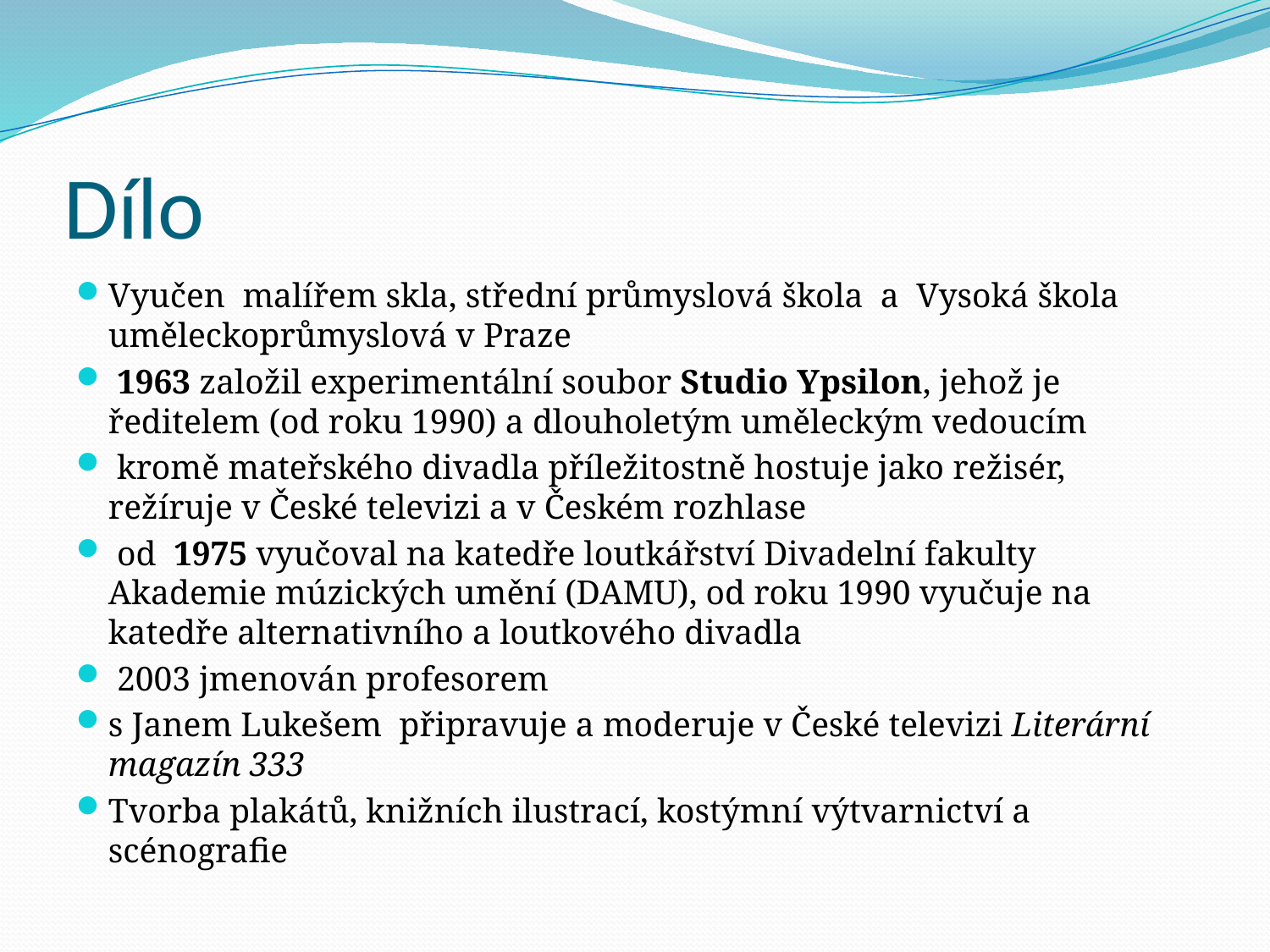

# Dílo
Vyučen  malířem skla, střední průmyslová škola  a  Vysoká škola uměleckoprůmyslová v Praze
 1963 založil experimentální soubor Studio Ypsilon, jehož je ředitelem (od roku 1990) a dlouholetým uměleckým vedoucím
 kromě mateřského divadla příležitostně hostuje jako režisér,      režíruje v České televizi a v Českém rozhlase
 od  1975 vyučoval na katedře loutkářství Divadelní fakulty Akademie múzických umění (DAMU), od roku 1990 vyučuje na katedře alternativního a loutkového divadla
 2003 jmenován profesorem
s Janem Lukešem  připravuje a moderuje v České televizi Literární magazín 333
Tvorba plakátů, knižních ilustrací, kostýmní výtvarnictví a scénografie